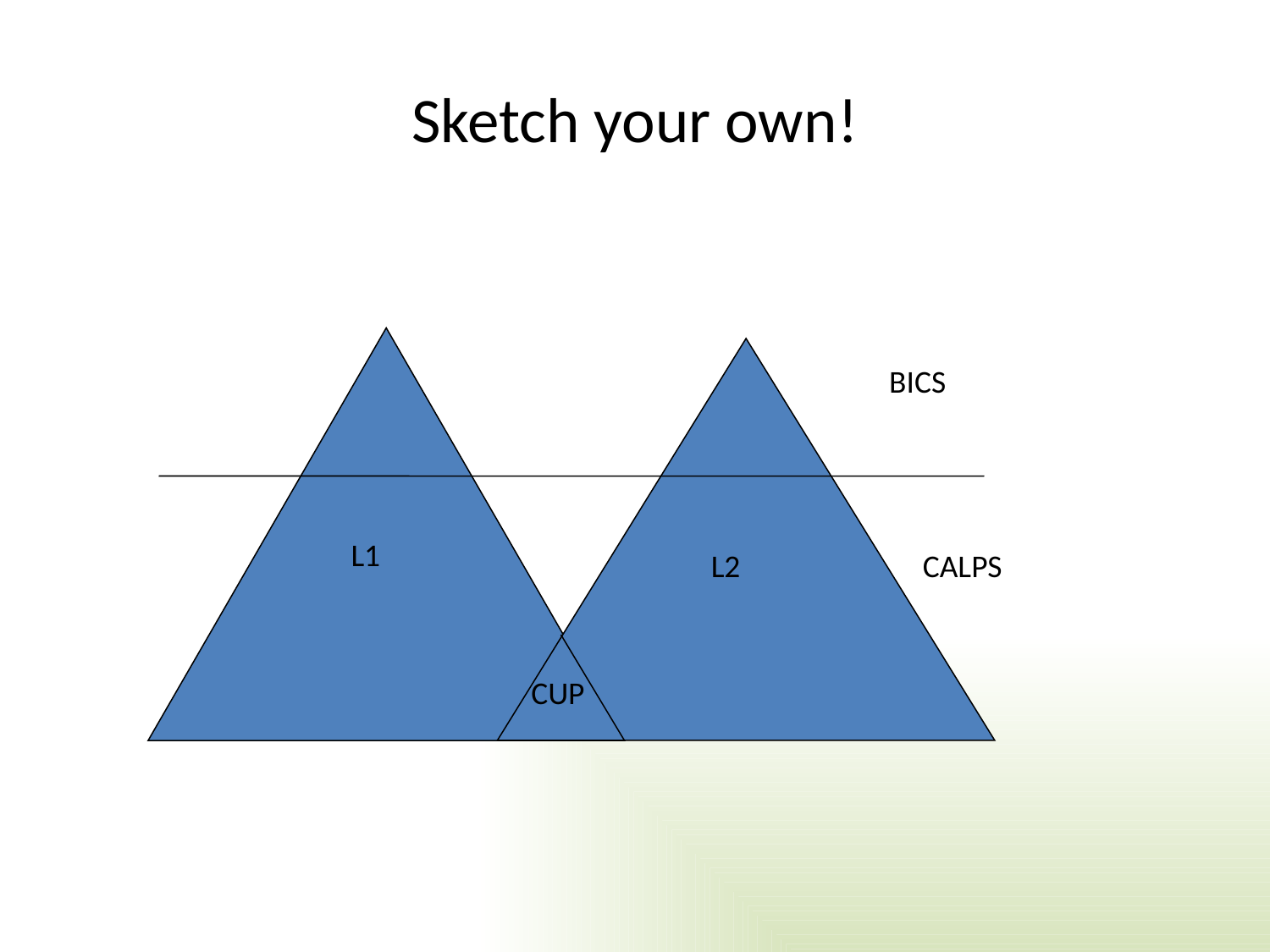

# Sketch your own!

BICS

L1
L2
CALPS

CUP